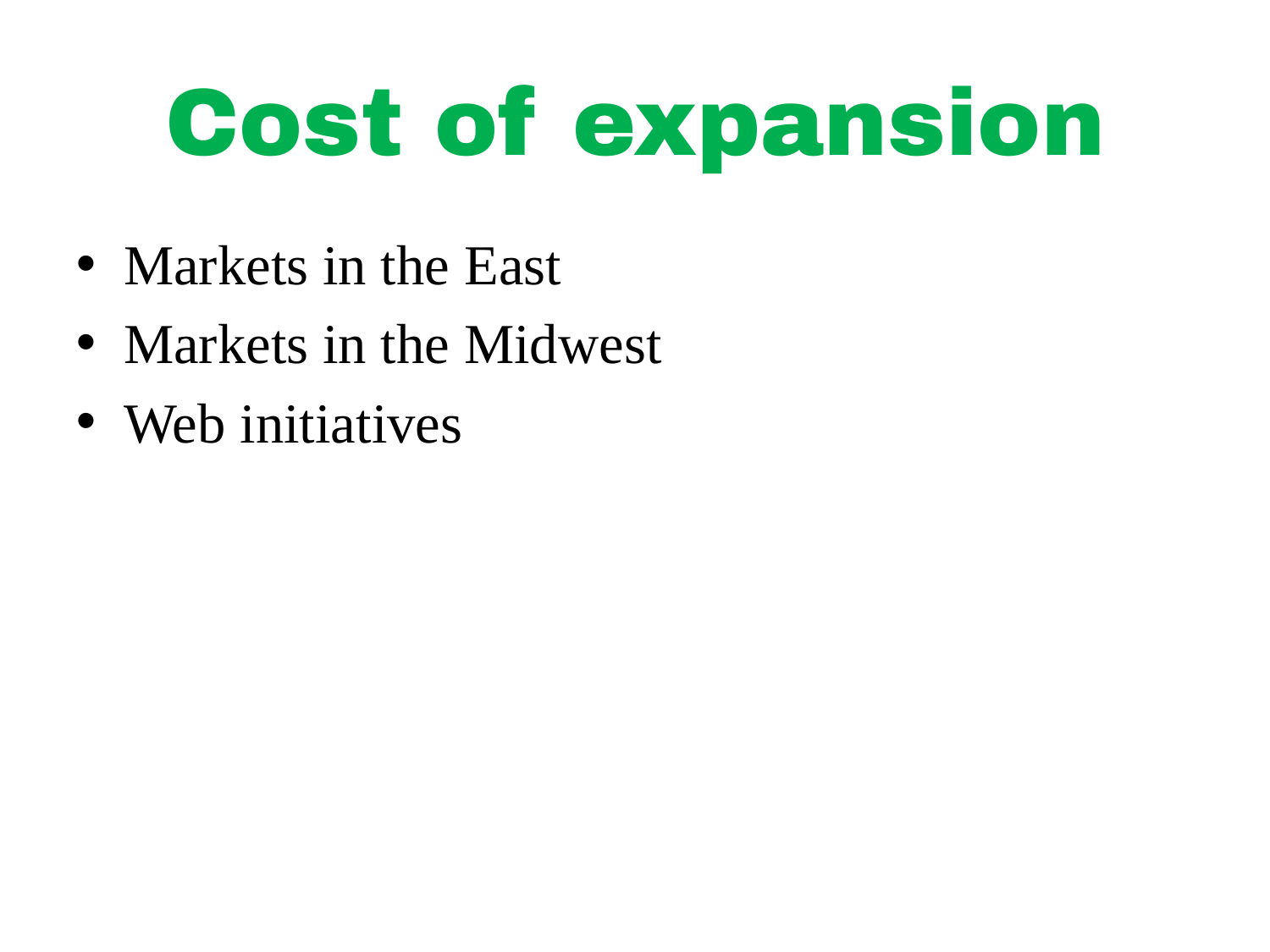

# Cost of expansion
Markets in the East
Markets in the Midwest
Web initiatives